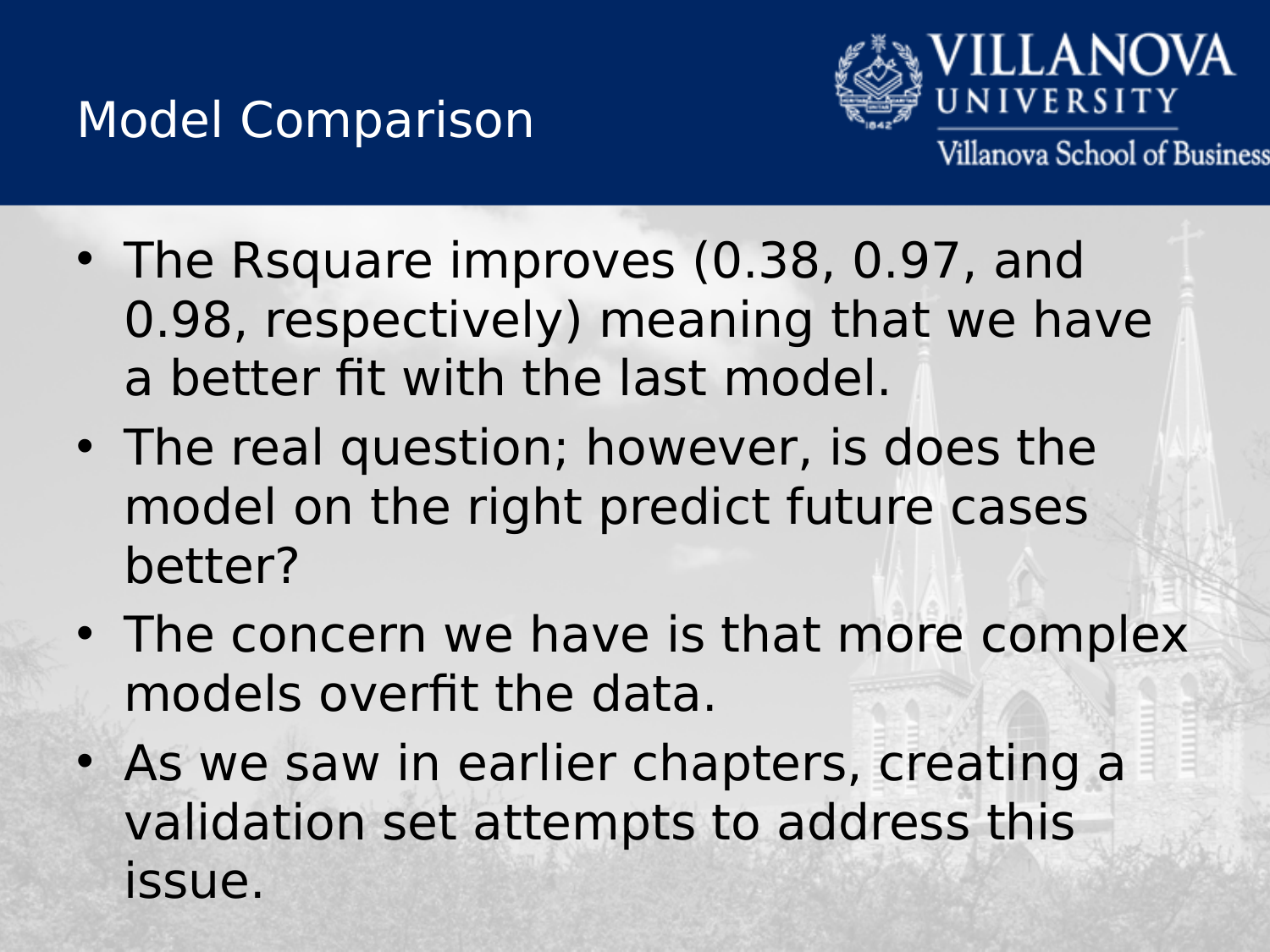

# Model Comparison
The Rsquare improves (0.38, 0.97, and 0.98, respectively) meaning that we have a better fit with the last model.
The real question; however, is does the model on the right predict future cases better?
The concern we have is that more complex models overfit the data.
As we saw in earlier chapters, creating a validation set attempts to address this issue.